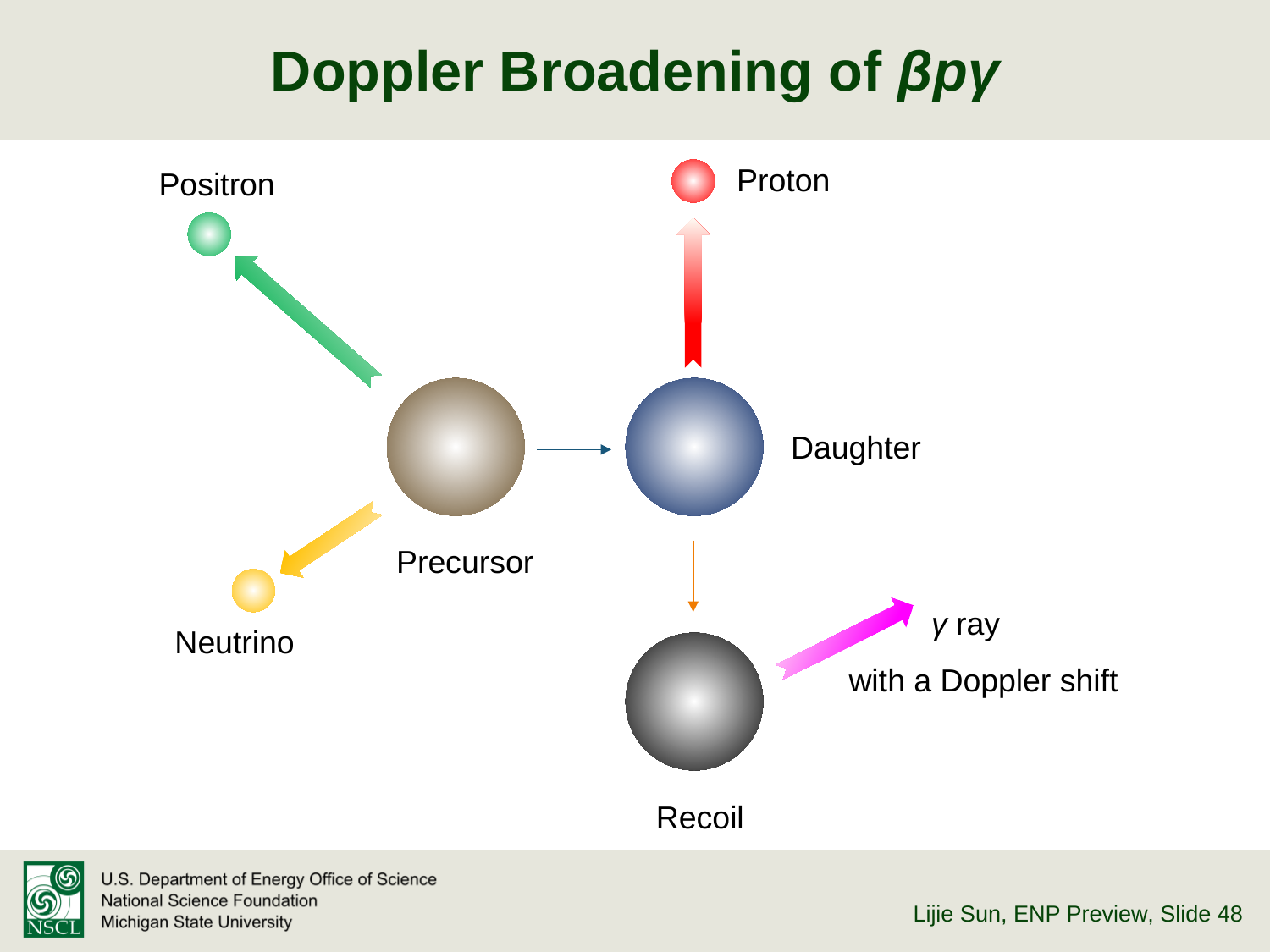

# Doppler Broadening of βpγ
Proton
Positron

Daughter

Precursor

γ ray
with a Doppler shift
Neutrino

Recoil
Lijie Sun, ENP Preview
, Slide 48